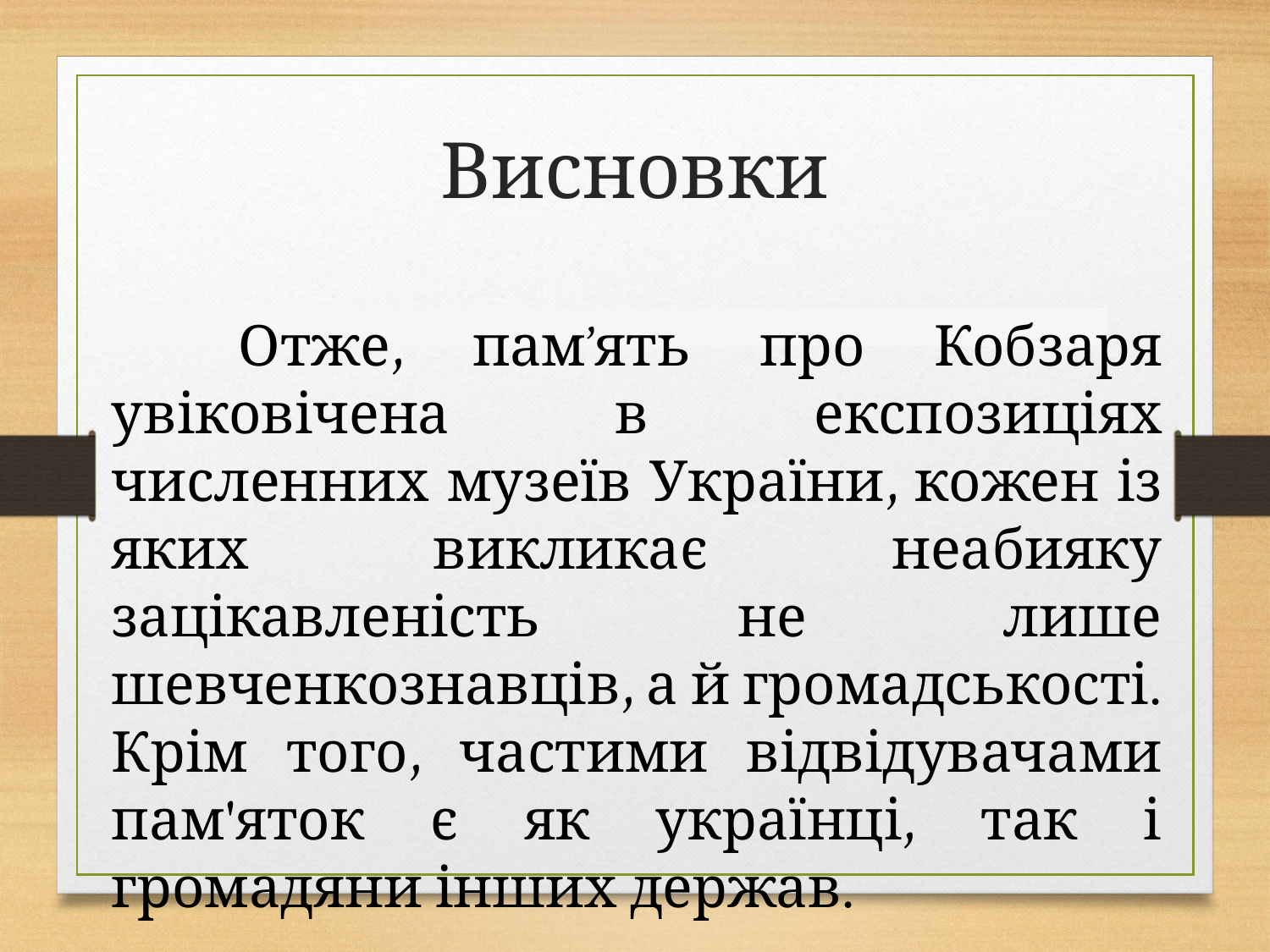

# Висновки
	Отже, пам’ять про Кобзаря увіковічена в експозиціях численних музеїв України, кожен із яких викликає неабияку зацікавленість не лише шевченкознавців, а й громадськості. Крім того, частими відвідувачами пам'яток є як українці, так і громадяни інших держав.